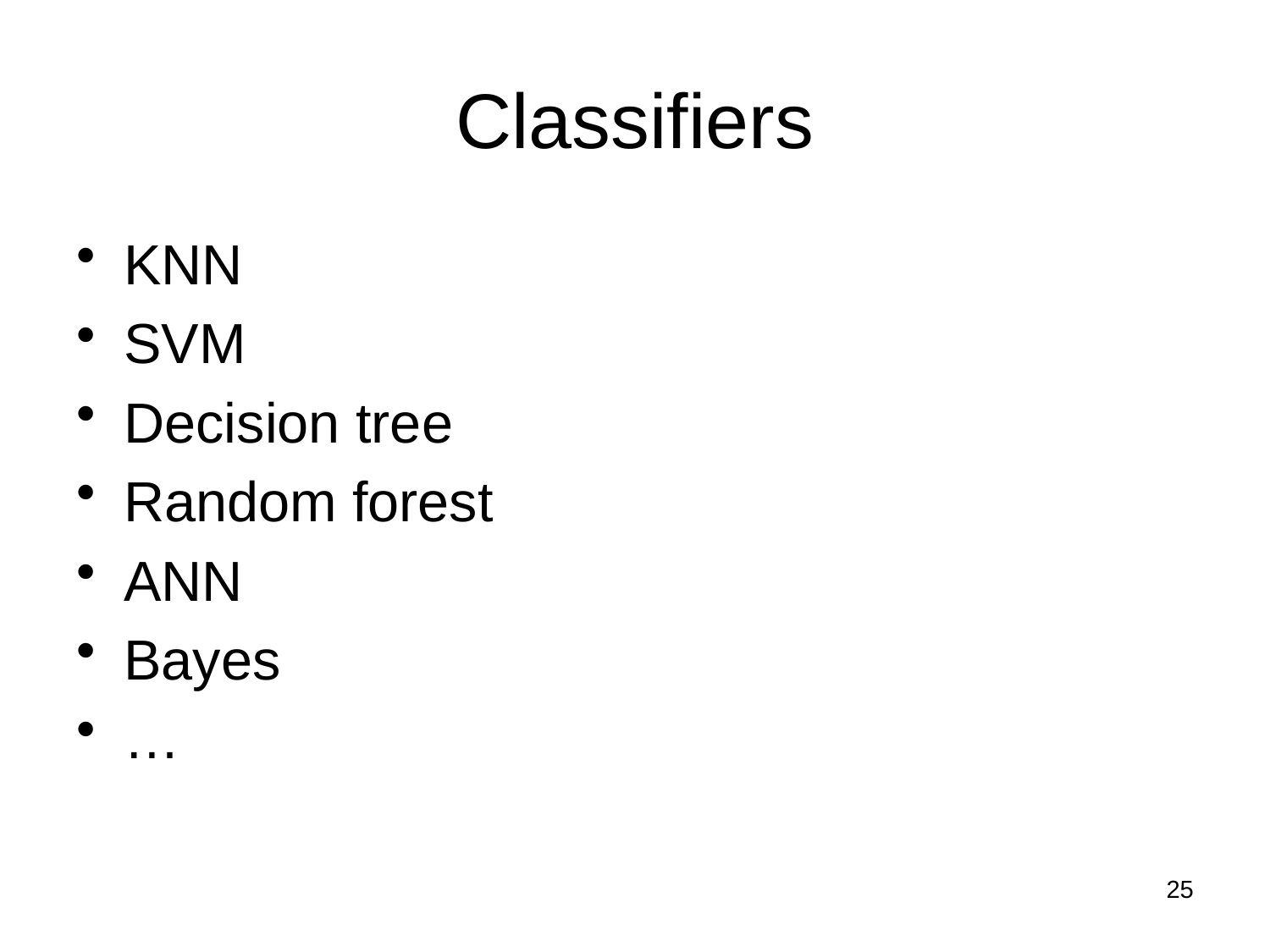

# Classifiers
KNN
SVM
Decision tree
Random forest
ANN
Bayes
…
25